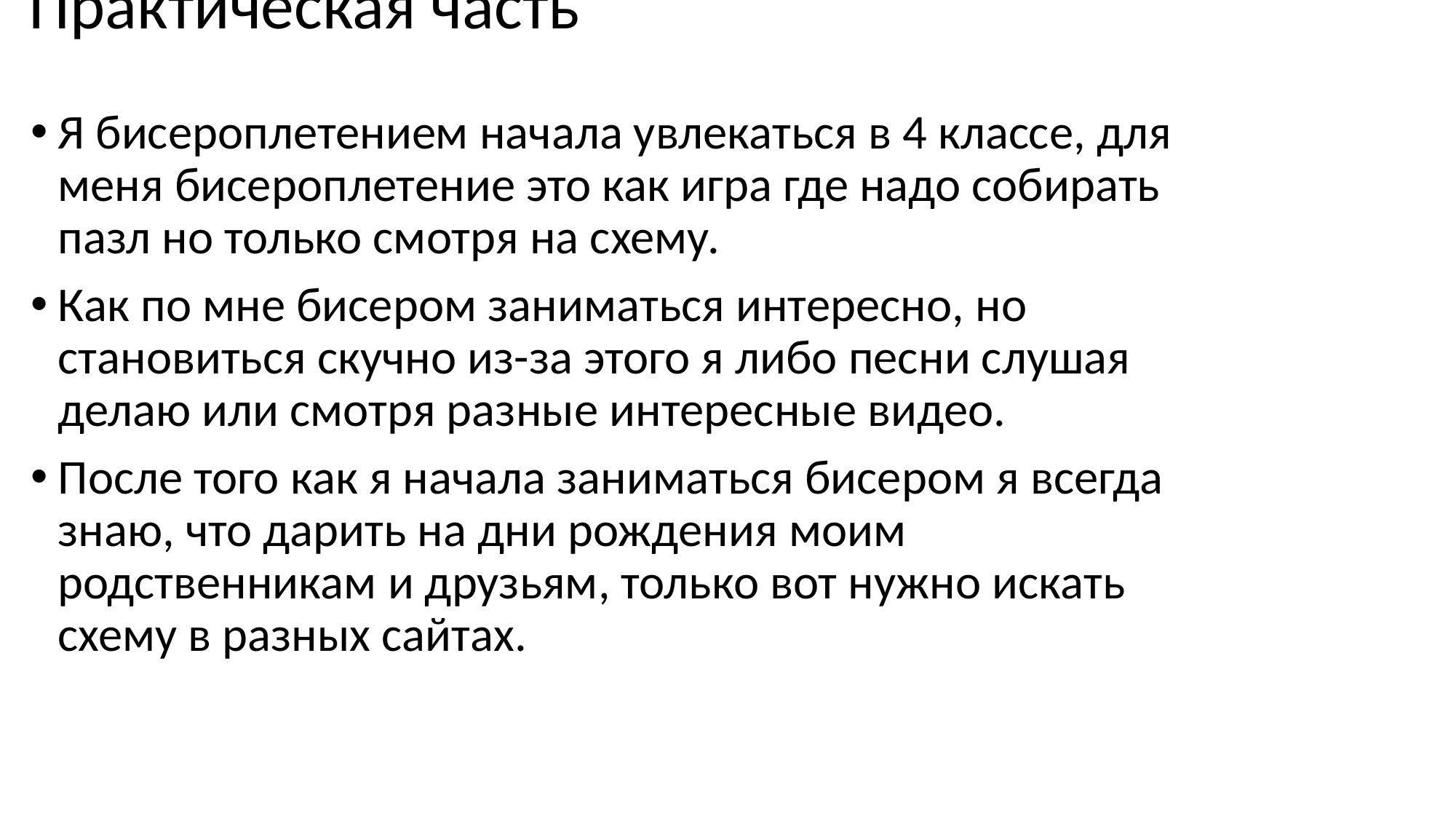

# Практическая часть
Я бисероплетением начала увлекаться в 4 классе, для меня бисероплетение это как игра где надо собирать пазл но только смотря на схему.
Как по мне бисером заниматься интересно, но становиться скучно из-за этого я либо песни слушая делаю или смотря разные интересные видео.
После того как я начала заниматься бисером я всегда знаю, что дарить на дни рождения моим родственникам и друзьям, только вот нужно искать схему в разных сайтах.